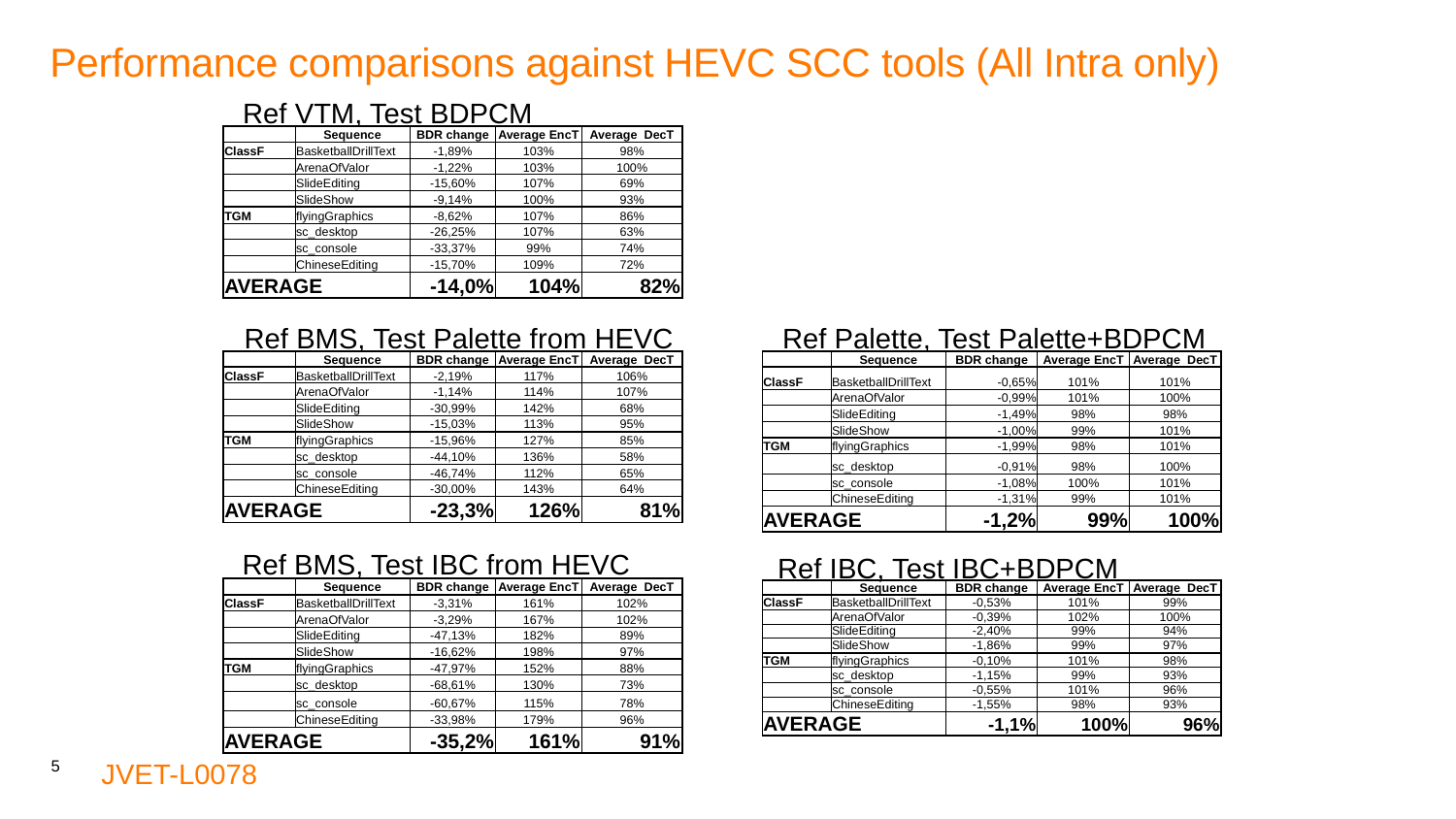

# Performance comparisons against HEVC SCC tools (All Intra only)
Ref VTM, Test BDPCM
|  | Sequence | BDR change | Average EncT | Average DecT |
| --- | --- | --- | --- | --- |
| ClassF | BasketballDrillText | -1,89% | 103% | 98% |
|  | ArenaOfValor | -1,22% | 103% | 100% |
|  | SlideEditing | -15,60% | 107% | 69% |
|  | SlideShow | -9,14% | 100% | 93% |
| TGM | flyingGraphics | -8,62% | 107% | 86% |
|  | sc\_desktop | -26,25% | 107% | 63% |
|  | sc\_console | -33,37% | 99% | 74% |
|  | ChineseEditing | -15,70% | 109% | 72% |
| AVERAGE |  | -14,0% | 104% | 82% |
Ref Palette, Test Palette+BDPCM
Ref BMS, Test Palette from HEVC
|  | Sequence | BDR change | Average EncT | Average DecT |
| --- | --- | --- | --- | --- |
| ClassF | BasketballDrillText | -2,19% | 117% | 106% |
|  | ArenaOfValor | -1,14% | 114% | 107% |
|  | SlideEditing | -30,99% | 142% | 68% |
|  | SlideShow | -15,03% | 113% | 95% |
| TGM | flyingGraphics | -15,96% | 127% | 85% |
|  | sc\_desktop | -44,10% | 136% | 58% |
|  | sc\_console | -46,74% | 112% | 65% |
|  | ChineseEditing | -30,00% | 143% | 64% |
| AVERAGE |  | -23,3% | 126% | 81% |
|  | Sequence | BDR change | Average EncT | Average DecT |
| --- | --- | --- | --- | --- |
| ClassF | BasketballDrillText | -0,65% | 101% | 101% |
|  | ArenaOfValor | -0,99% | 101% | 100% |
|  | SlideEditing | -1,49% | 98% | 98% |
|  | SlideShow | -1,00% | 99% | 101% |
| TGM | flyingGraphics | -1,99% | 98% | 101% |
|  | sc\_desktop | -0,91% | 98% | 100% |
|  | sc\_console | -1,08% | 100% | 101% |
|  | ChineseEditing | -1,31% | 99% | 101% |
| AVERAGE |  | -1,2% | 99% | 100% |
Ref BMS, Test IBC from HEVC
Ref IBC, Test IBC+BDPCM
|  | Sequence | BDR change | Average EncT | Average DecT |
| --- | --- | --- | --- | --- |
| ClassF | BasketballDrillText | -3,31% | 161% | 102% |
|  | ArenaOfValor | -3,29% | 167% | 102% |
|  | SlideEditing | -47,13% | 182% | 89% |
|  | SlideShow | -16,62% | 198% | 97% |
| TGM | flyingGraphics | -47,97% | 152% | 88% |
|  | sc\_desktop | -68,61% | 130% | 73% |
|  | sc\_console | -60,67% | 115% | 78% |
|  | ChineseEditing | -33,98% | 179% | 96% |
| AVERAGE |  | -35,2% | 161% | 91% |
|  | Sequence | BDR change | Average EncT | Average DecT |
| --- | --- | --- | --- | --- |
| ClassF | BasketballDrillText | -0,53% | 101% | 99% |
|  | ArenaOfValor | -0,39% | 102% | 100% |
|  | SlideEditing | -2,40% | 99% | 94% |
|  | SlideShow | -1,86% | 99% | 97% |
| TGM | flyingGraphics | -0,10% | 101% | 98% |
|  | sc\_desktop | -1,15% | 99% | 93% |
|  | sc\_console | -0,55% | 101% | 96% |
|  | ChineseEditing | -1,55% | 98% | 93% |
| AVERAGE |  | -1,1% | 100% | 96% |